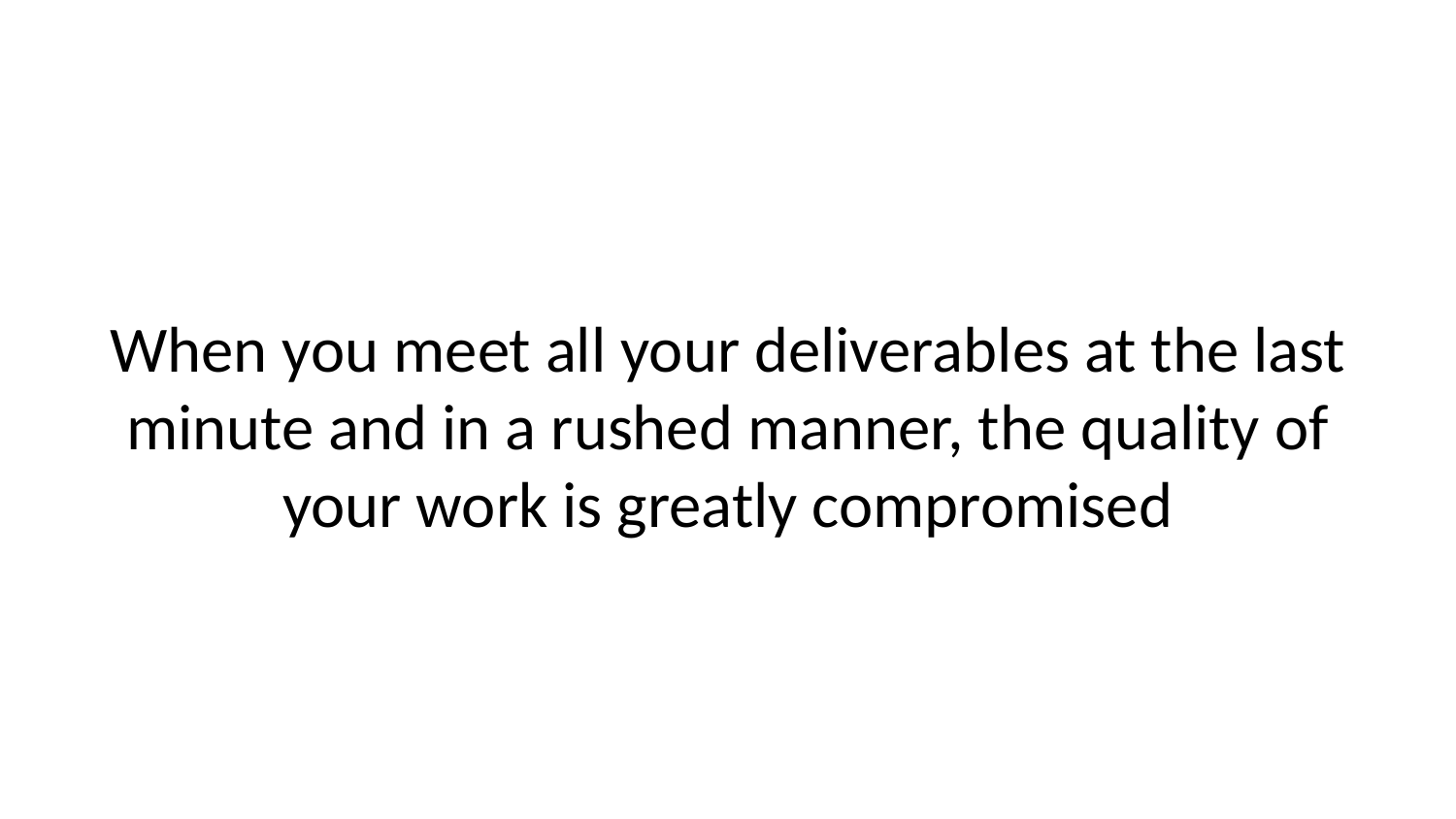

When you meet all your deliverables at the last minute and in a rushed manner, the quality of your work is greatly compromised